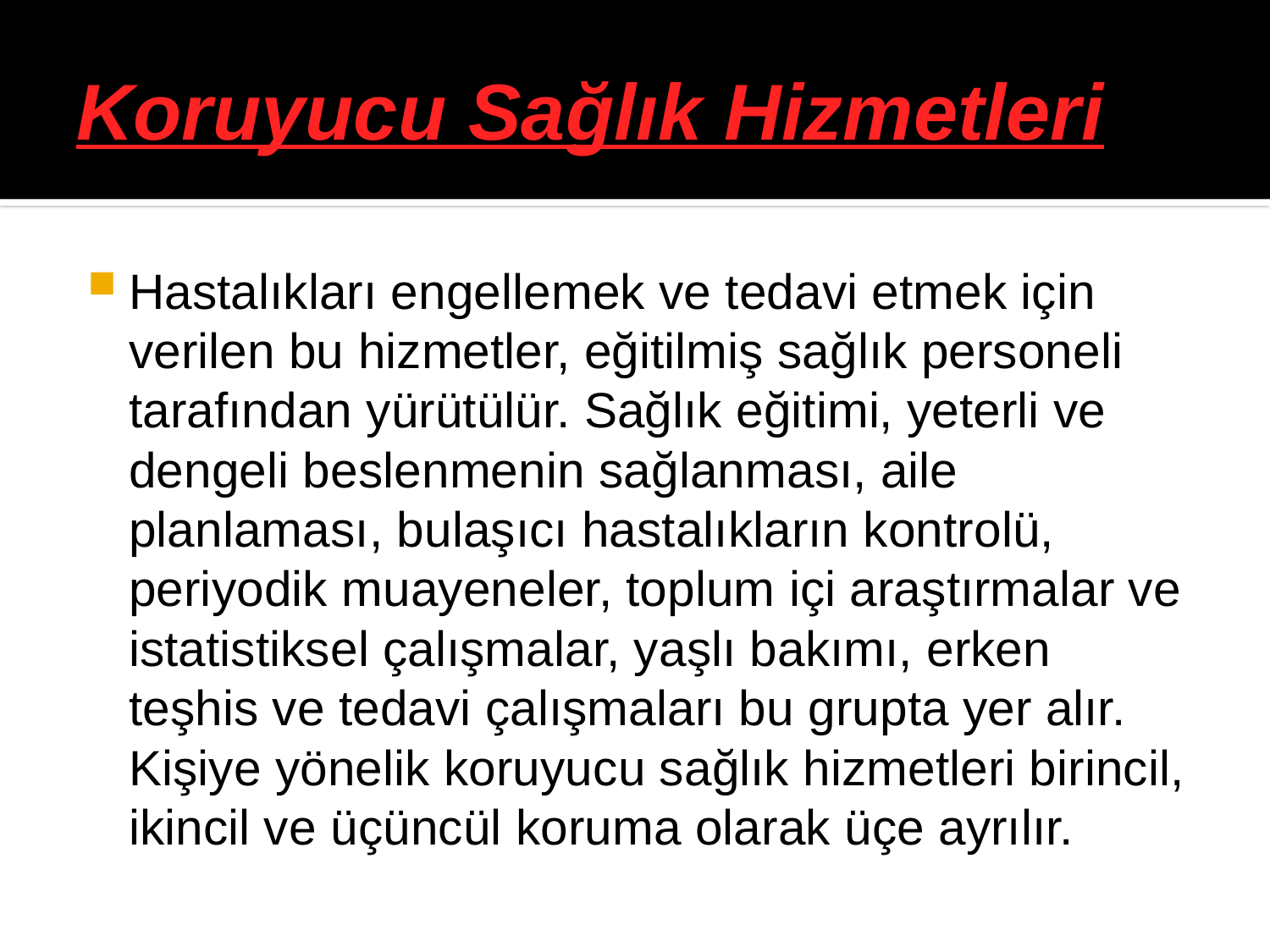

# Koruyucu Sağlık Hizmetleri
Hastalıkları engellemek ve tedavi etmek için verilen bu hizmetler, eğitilmiş sağlık personeli tarafından yürütülür. Sağlık eğitimi, yeterli ve dengeli beslenmenin sağlanması, aile planlaması, bulaşıcı hastalıkların kontrolü, periyodik muayeneler, toplum içi araştırmalar ve istatistiksel çalışmalar, yaşlı bakımı, erken teşhis ve tedavi çalışmaları bu grupta yer alır. Kişiye yönelik koruyucu sağlık hizmetleri birincil, ikincil ve üçüncül koruma olarak üçe ayrılır.